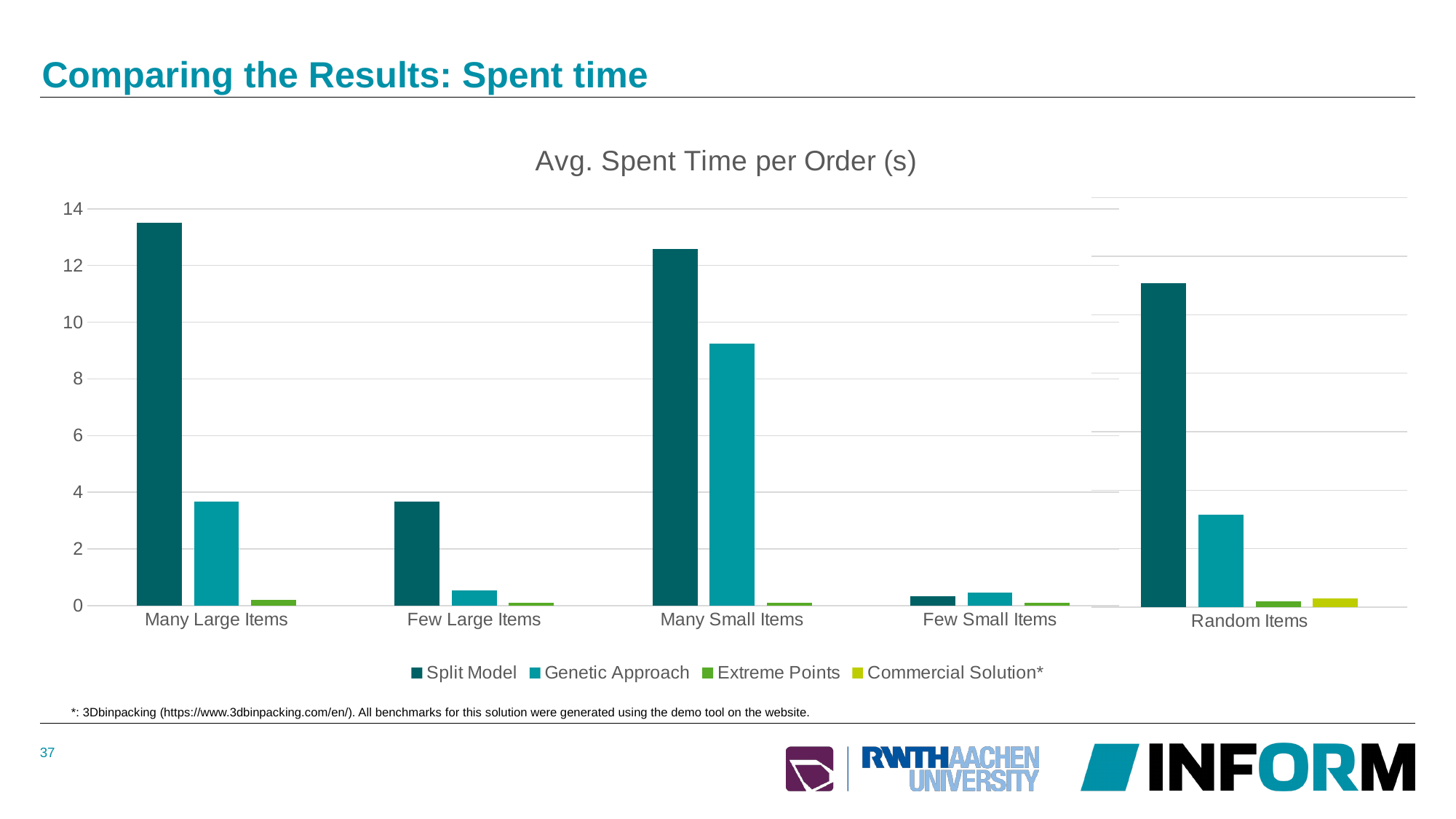

# Comparing the Results: Spent time

### Chart: Avg. Spent Time per Order (s)

| Category | Split Model | Genetic Approach | Extreme Points |
|---|---|---|---|
| Many Large Items | 13.5 | 3.6636499999999996 | 0.2 |
| Few Large Items | 3.66 | 0.54355 | 0.1 |
| Many Small Items | 12.58 | 9.23585 | 0.1 |
| Few Small Items | 0.33 | 0.47295 | 0.1 |

### Chart

| Category | Split Model | Genetic Approach | Extreme Points | Commercial Solution* |
|---|---|---|---|---|
| Random Items | 11.08 | 3.1573 | 0.2 | 0.2988 |

### Chart

| Category | Split Model | Genetic Approach | Extreme Points | Commercial Solution* |
|---|---|---|---|---|
|  | None | None | None | None |
*: 3Dbinpacking (https://www.3dbinpacking.com/en/). All benchmarks for this solution were generated using the demo tool on the website.